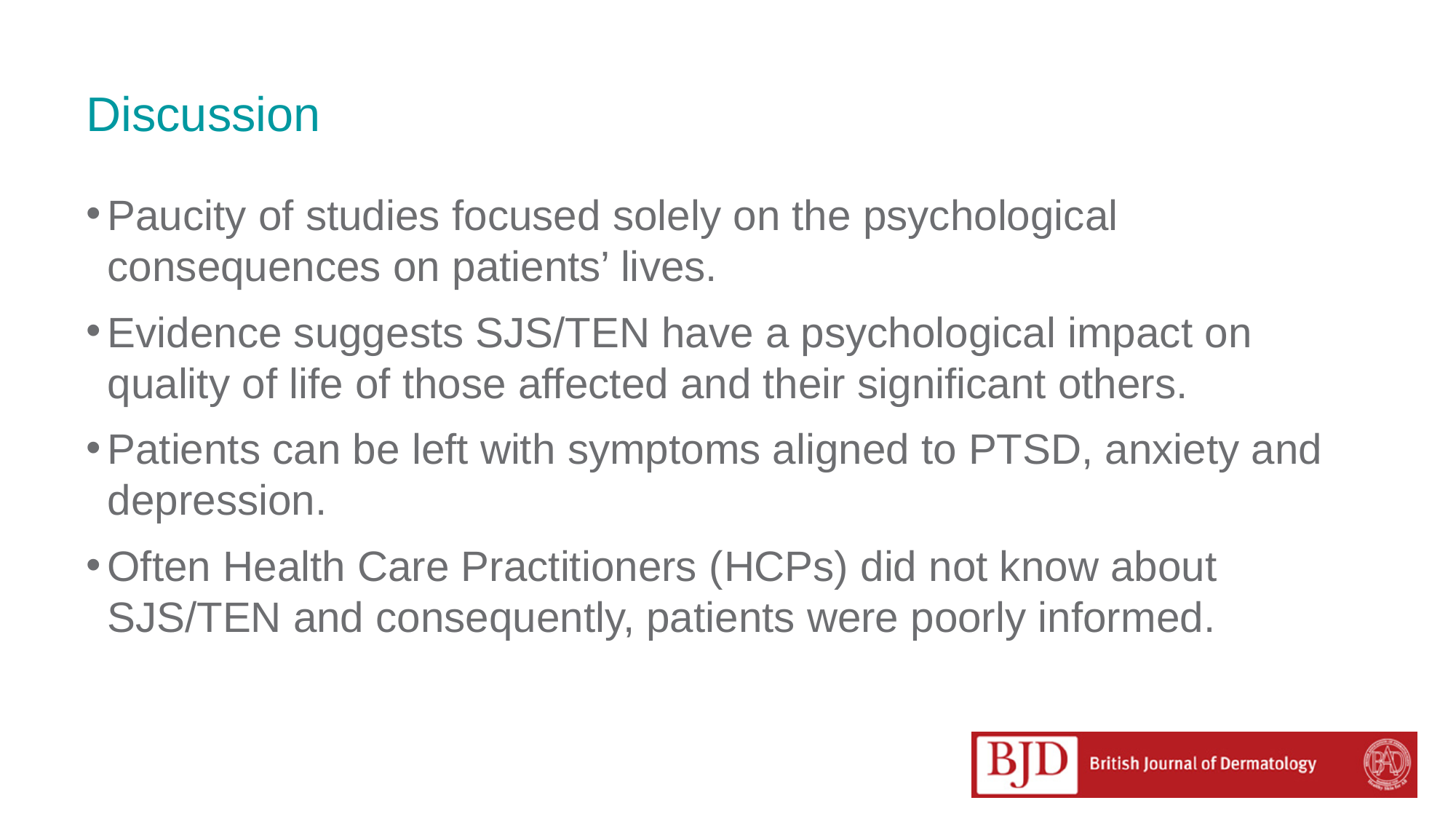

# Discussion
Paucity of studies focused solely on the psychological consequences on patients’ lives.
Evidence suggests SJS/TEN have a psychological impact on quality of life of those affected and their significant others.
Patients can be left with symptoms aligned to PTSD, anxiety and depression.
Often Health Care Practitioners (HCPs) did not know about SJS/TEN and consequently, patients were poorly informed.